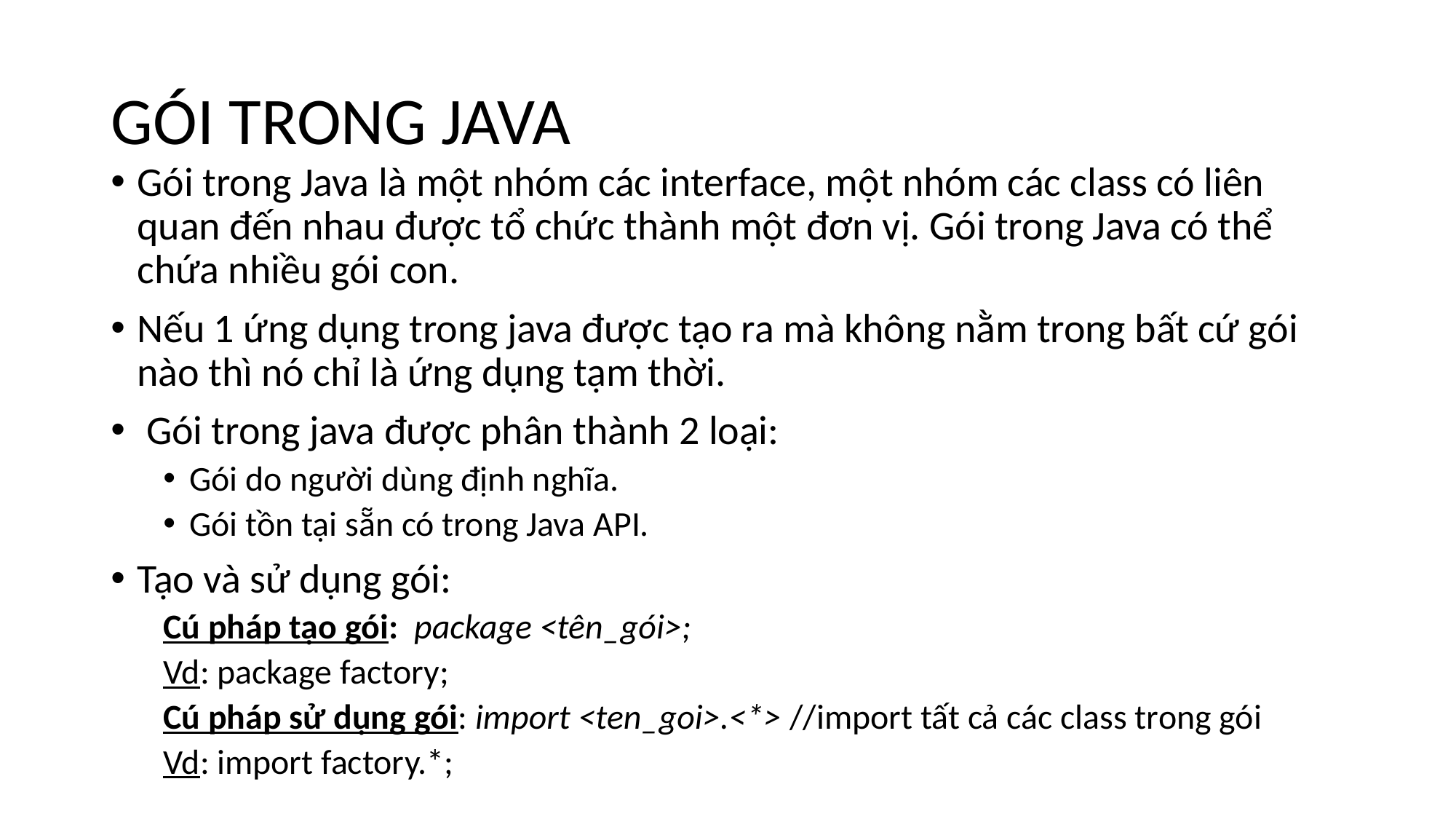

# GÓI TRONG JAVA
Gói trong Java là một nhóm các interface, một nhóm các class có liên quan đến nhau được tổ chức thành một đơn vị. Gói trong Java có thể chứa nhiều gói con.
Nếu 1 ứng dụng trong java được tạo ra mà không nằm trong bất cứ gói nào thì nó chỉ là ứng dụng tạm thời.
 Gói trong java được phân thành 2 loại:
Gói do người dùng định nghĩa.
Gói tồn tại sẵn có trong Java API.
Tạo và sử dụng gói:
Cú pháp tạo gói:  package <tên_gói>;
Vd: package factory;
Cú pháp sử dụng gói: import <ten_goi>.<*> //import tất cả các class trong gói
Vd: import factory.*;